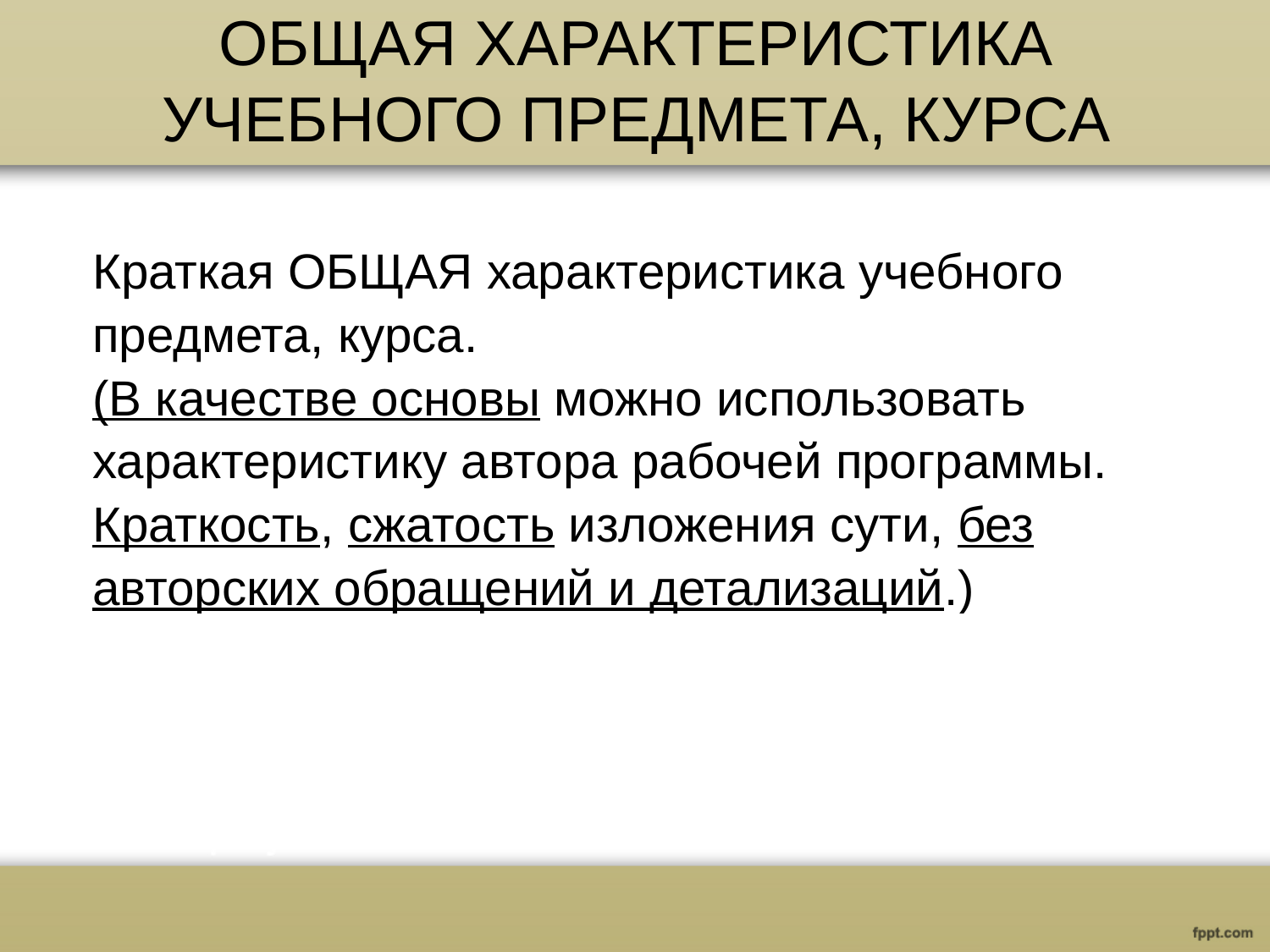

# ОБЩАЯ ХАРАКТЕРИСТИКА УЧЕБНОГО ПРЕДМЕТА, КУРСА
| Краткая ОБЩАЯ характеристика учебного предмета, курса. (В качестве основы можно использовать характеристику автора рабочей программы. Краткость, сжатость изложения сути, без авторских обращений и детализаций.) |
| --- |